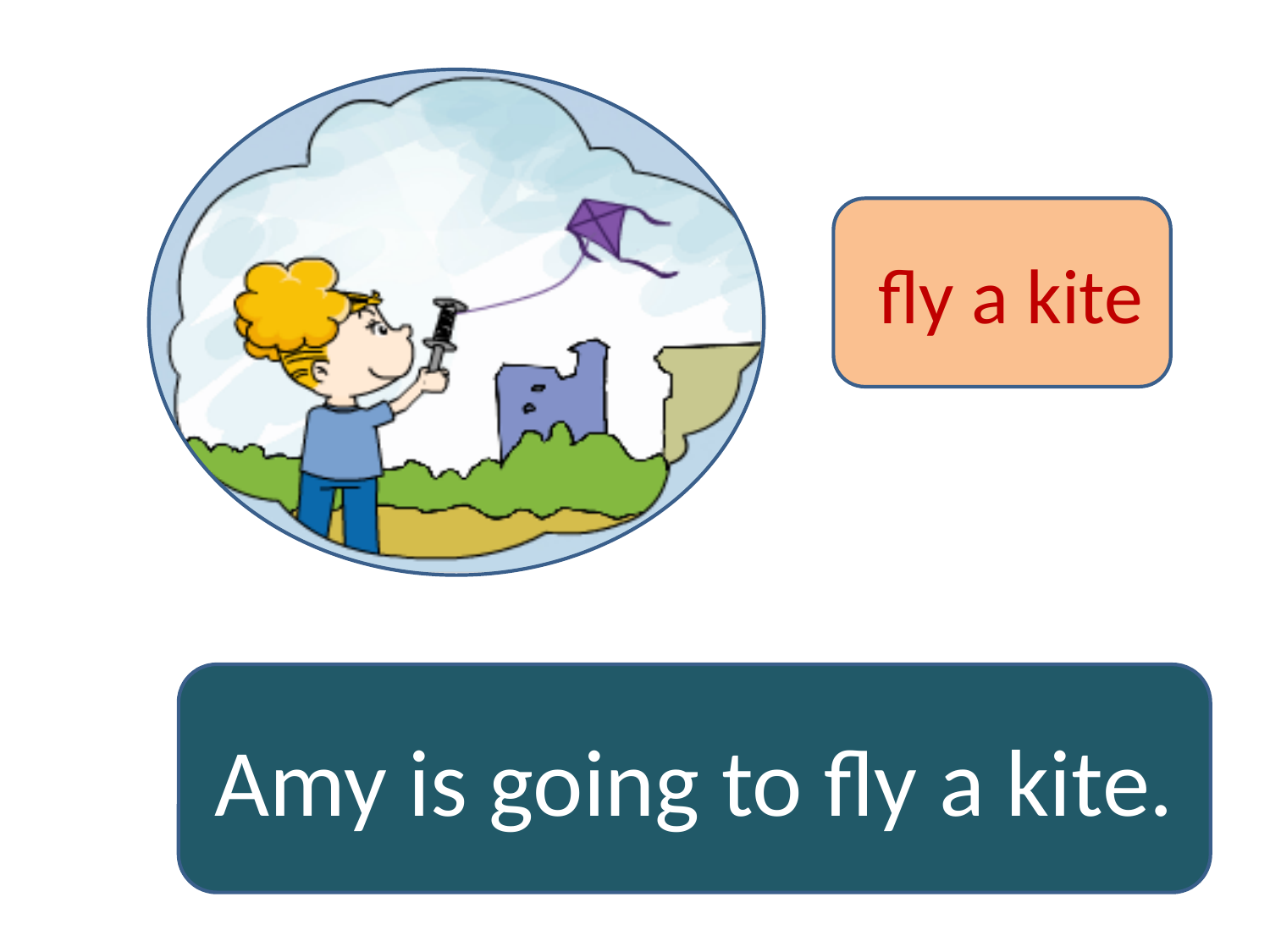

fly a kite
Amy is going to fly a kite.